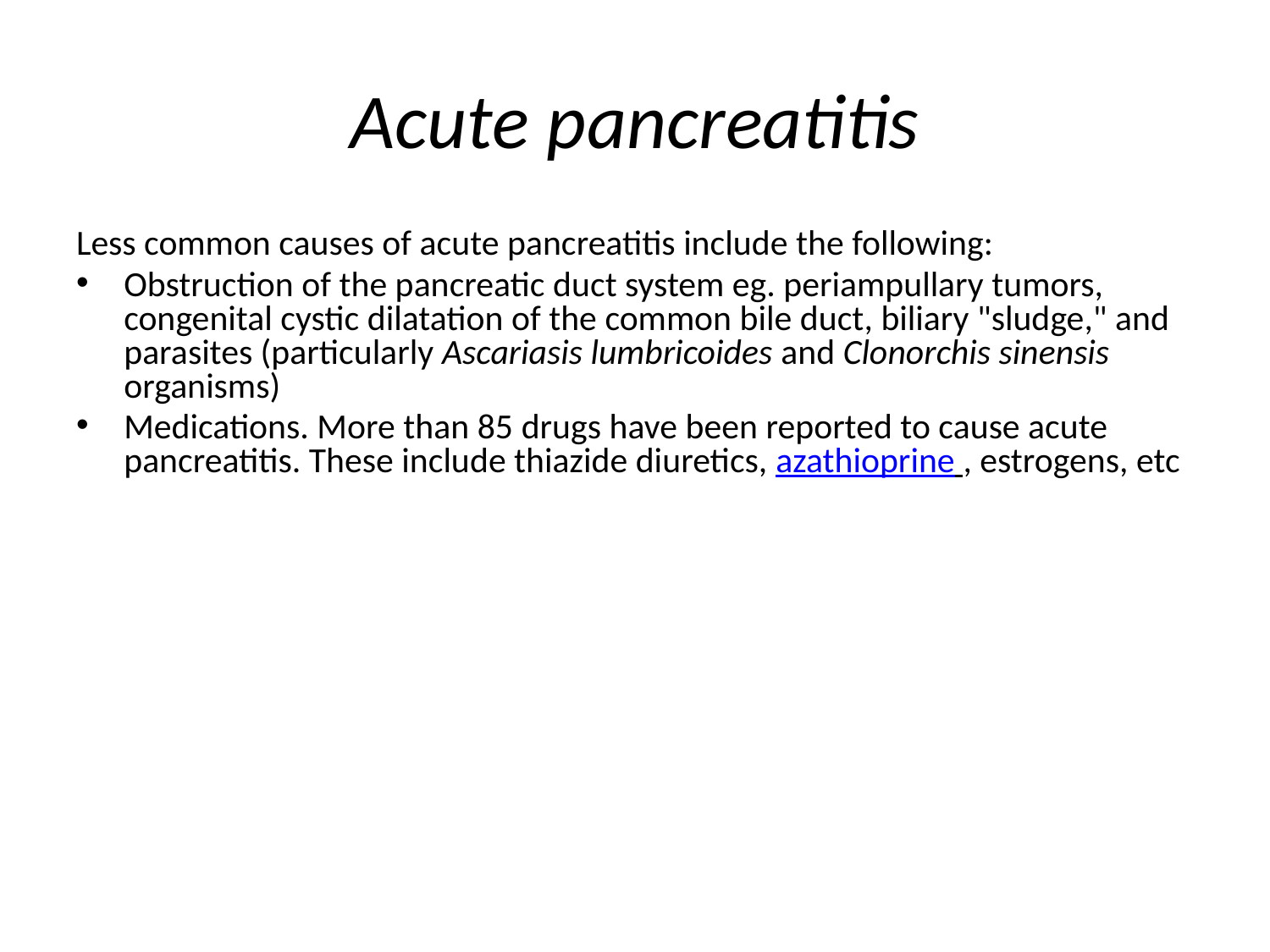

# Acute pancreatitis
Less common causes of acute pancreatitis include the following:
Obstruction of the pancreatic duct system eg. periampullary tumors, congenital cystic dilatation of the common bile duct, biliary "sludge," and parasites (particularly Ascariasis lumbricoides and Clonorchis sinensis organisms)
Medications. More than 85 drugs have been reported to cause acute pancreatitis. These include thiazide diuretics, azathioprine , estrogens, etc